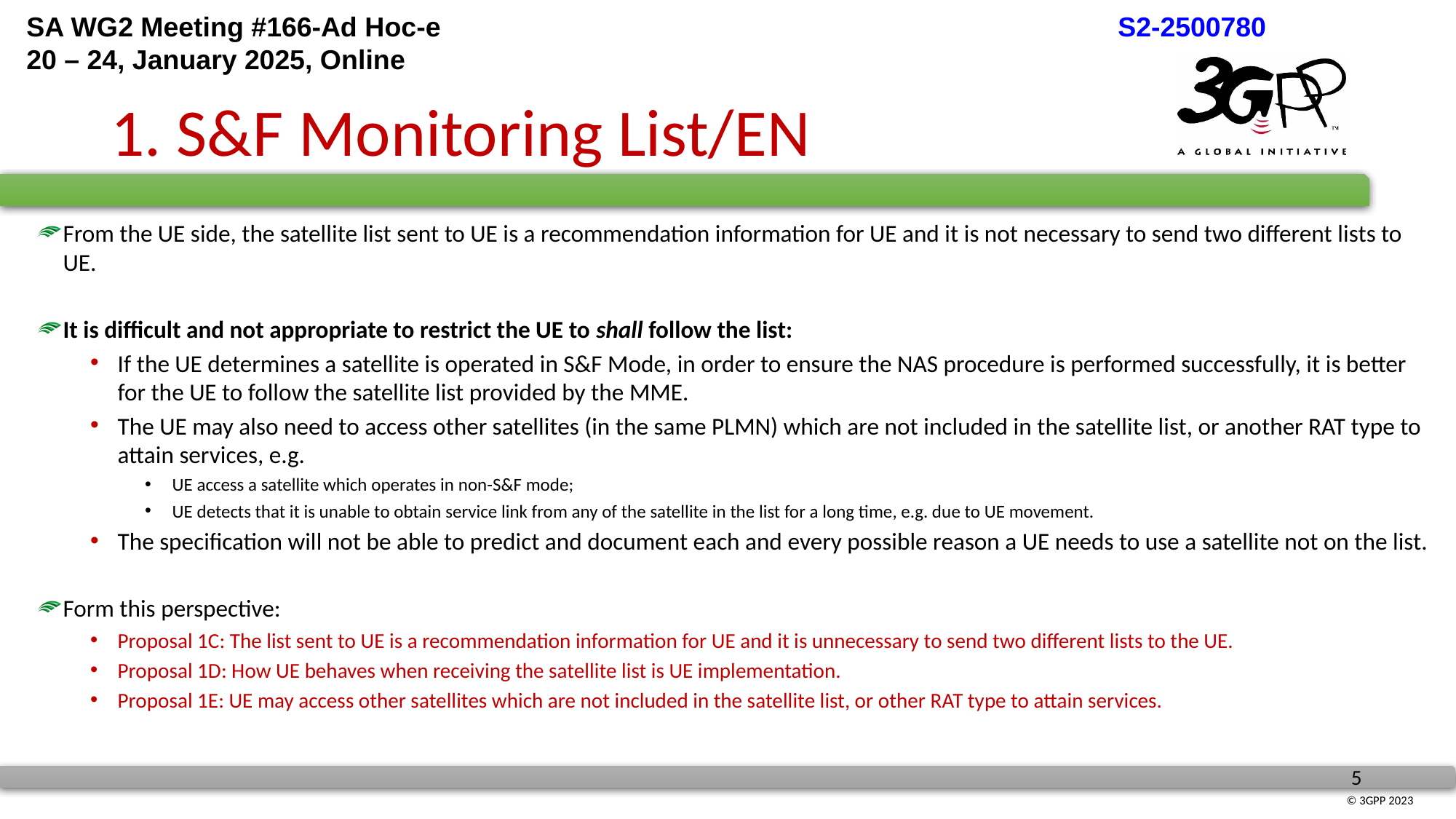

# 1. S&F Monitoring List/EN
From the UE side, the satellite list sent to UE is a recommendation information for UE and it is not necessary to send two different lists to UE.

It is difficult and not appropriate to restrict the UE to shall follow the list:
If the UE determines a satellite is operated in S&F Mode, in order to ensure the NAS procedure is performed successfully, it is better for the UE to follow the satellite list provided by the MME.
The UE may also need to access other satellites (in the same PLMN) which are not included in the satellite list, or another RAT type to attain services, e.g.
UE access a satellite which operates in non-S&F mode;
UE detects that it is unable to obtain service link from any of the satellite in the list for a long time, e.g. due to UE movement.
The specification will not be able to predict and document each and every possible reason a UE needs to use a satellite not on the list.

Form this perspective:
Proposal 1C: The list sent to UE is a recommendation information for UE and it is unnecessary to send two different lists to the UE.
Proposal 1D: How UE behaves when receiving the satellite list is UE implementation.
Proposal 1E: UE may access other satellites which are not included in the satellite list, or other RAT type to attain services.